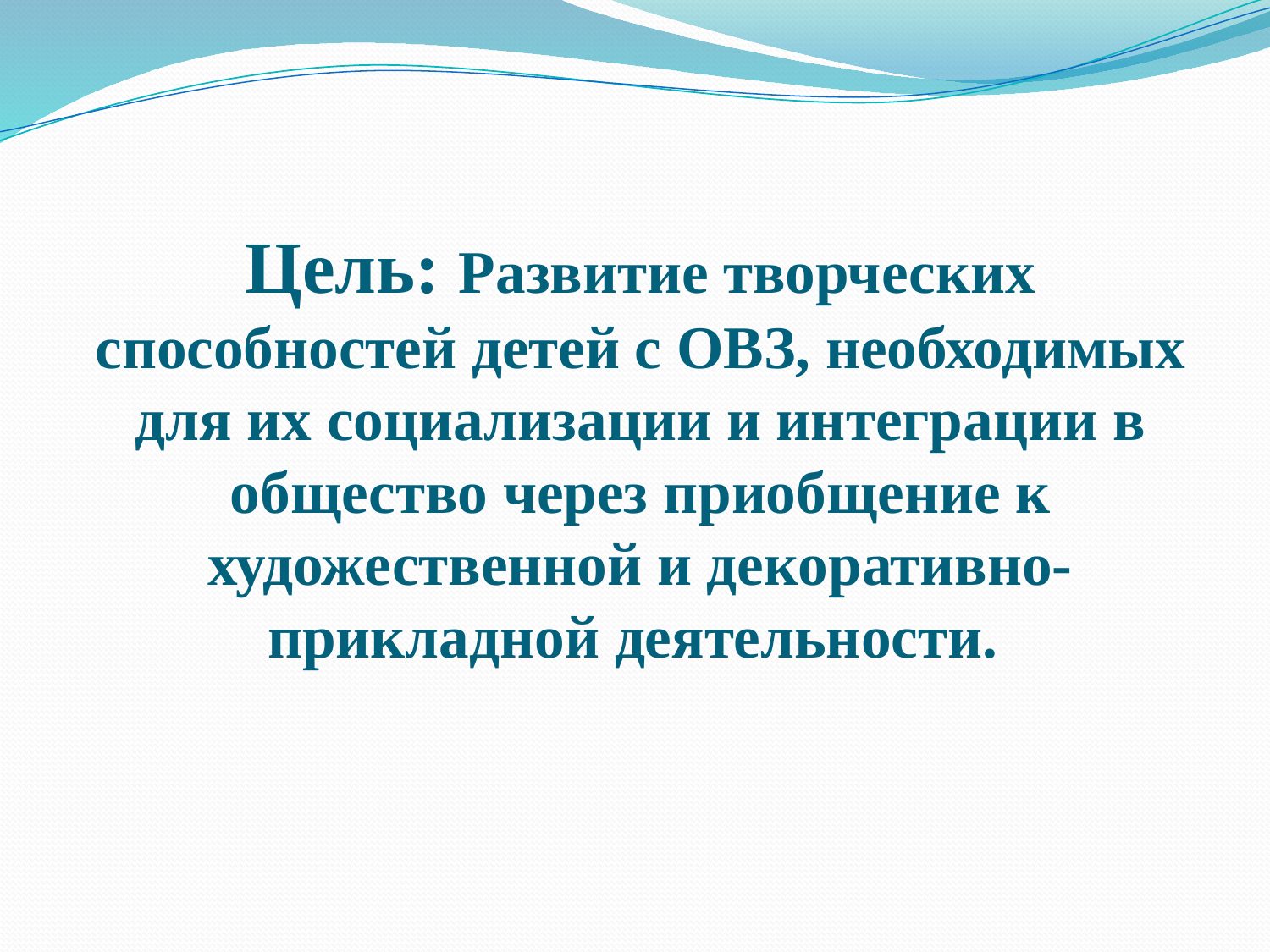

# Цель: Развитие творческих способностей детей с ОВЗ, необходимых для их социализации и интеграции в общество через приобщение к художественной и декоративно-прикладной деятельности.